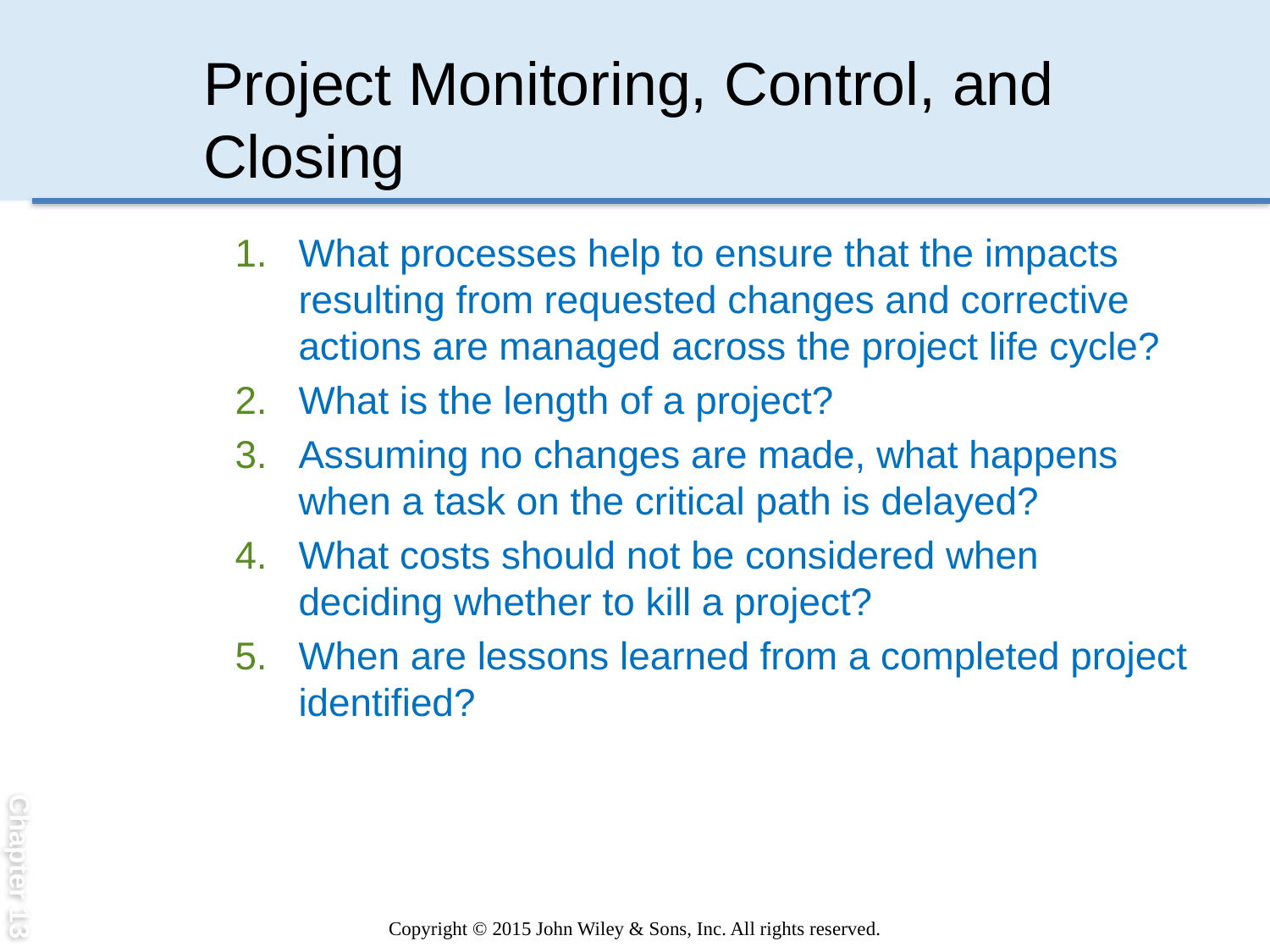

Chapter 13
# Project Monitoring, Control, and Closing
What processes help to ensure that the impacts resulting from requested changes and corrective actions are managed across the project life cycle?
What is the length of a project?
Assuming no changes are made, what happens when a task on the critical path is delayed?
What costs should not be considered when deciding whether to kill a project?
When are lessons learned from a completed project identified?